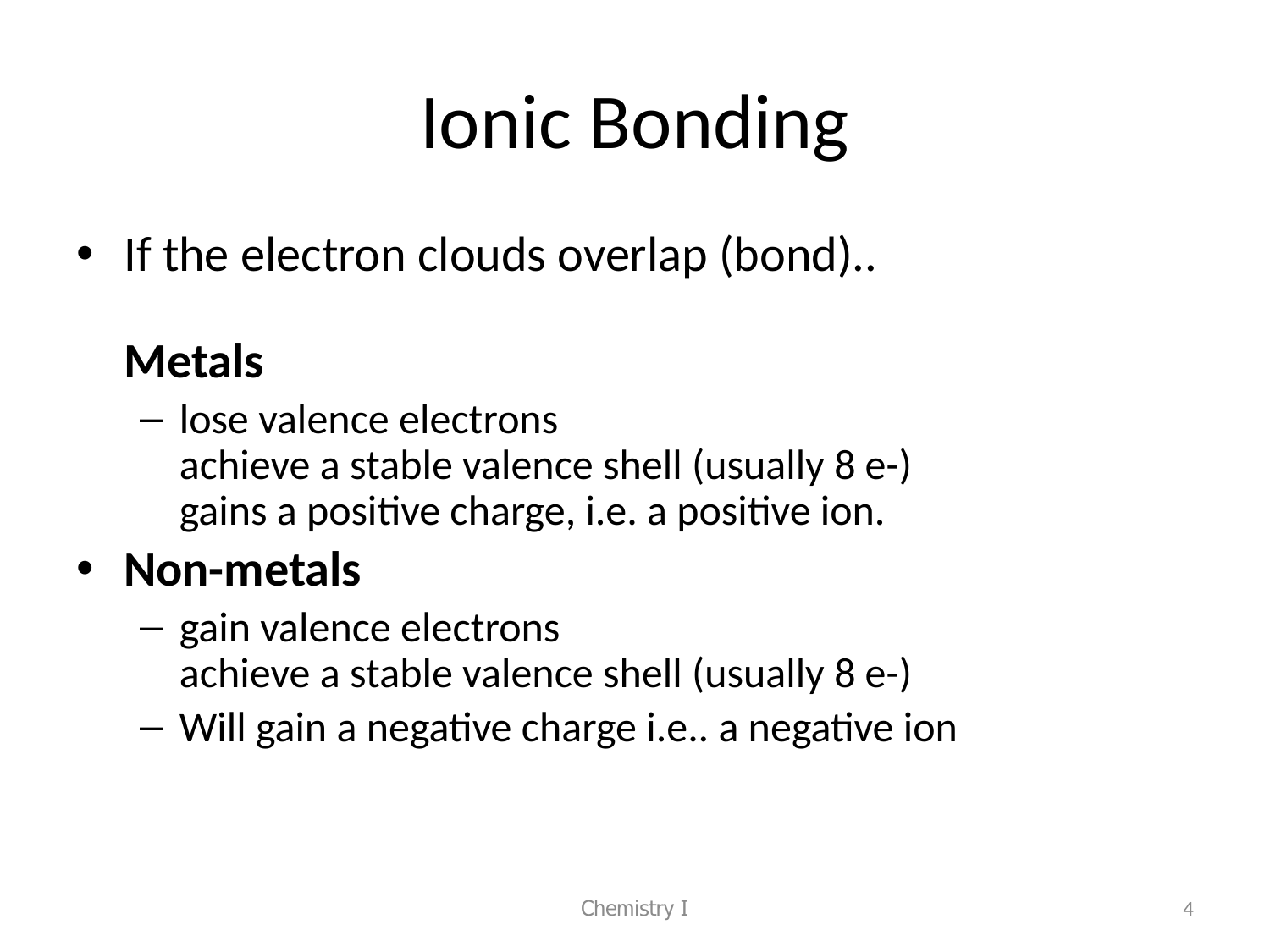

# Ionic Bonding
If the electron clouds overlap (bond)..
Metals
lose valence electrons
achieve a stable valence shell (usually 8 e-)
gains a positive charge, i.e. a positive ion.
Non-metals
gain valence electrons
achieve a stable valence shell (usually 8 e-)
Will gain a negative charge i.e.. a negative ion
Chemistry I
4